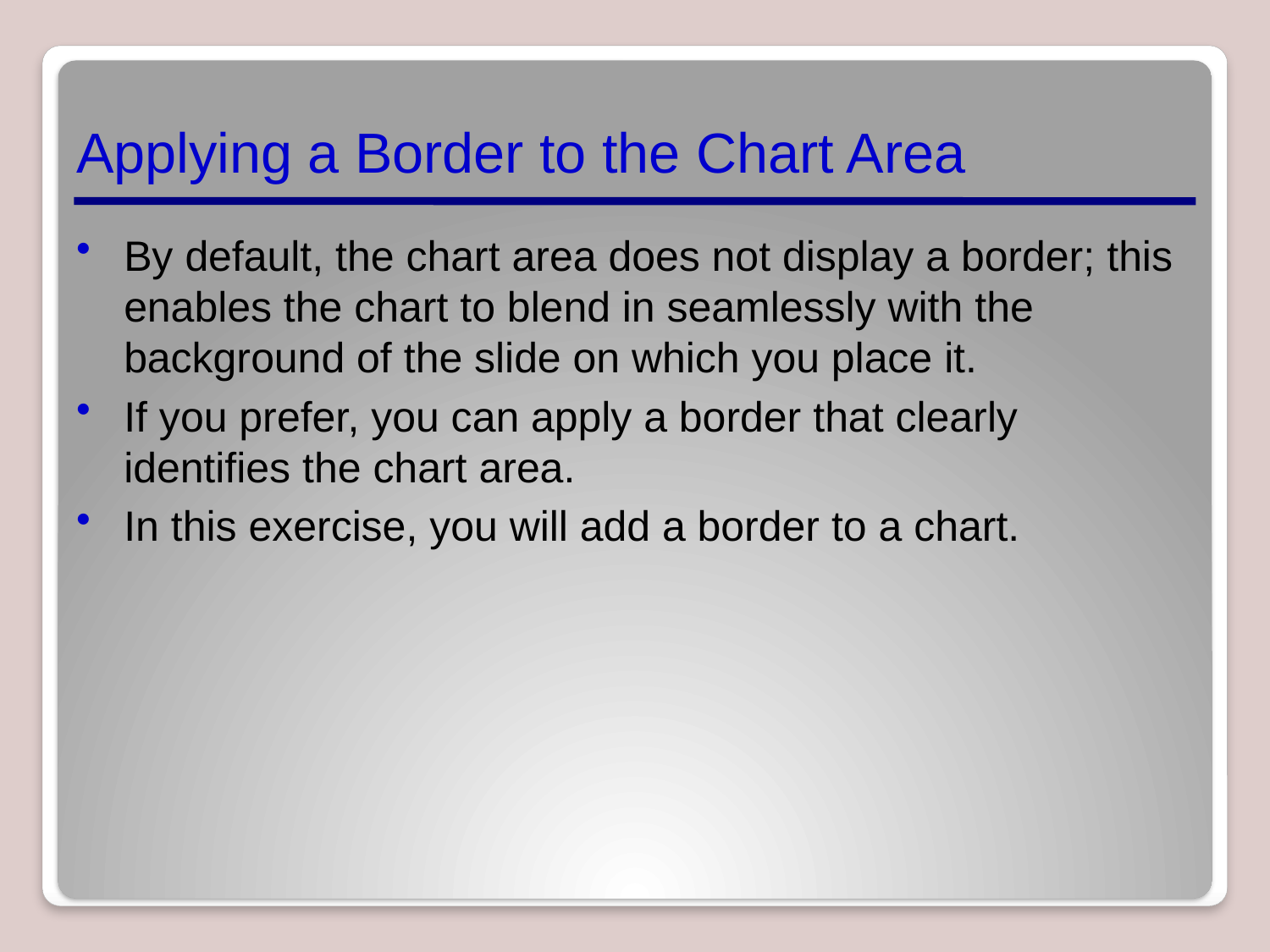

# Applying a Border to the Chart Area
By default, the chart area does not display a border; this enables the chart to blend in seamlessly with the background of the slide on which you place it.
If you prefer, you can apply a border that clearly identifies the chart area.
In this exercise, you will add a border to a chart.